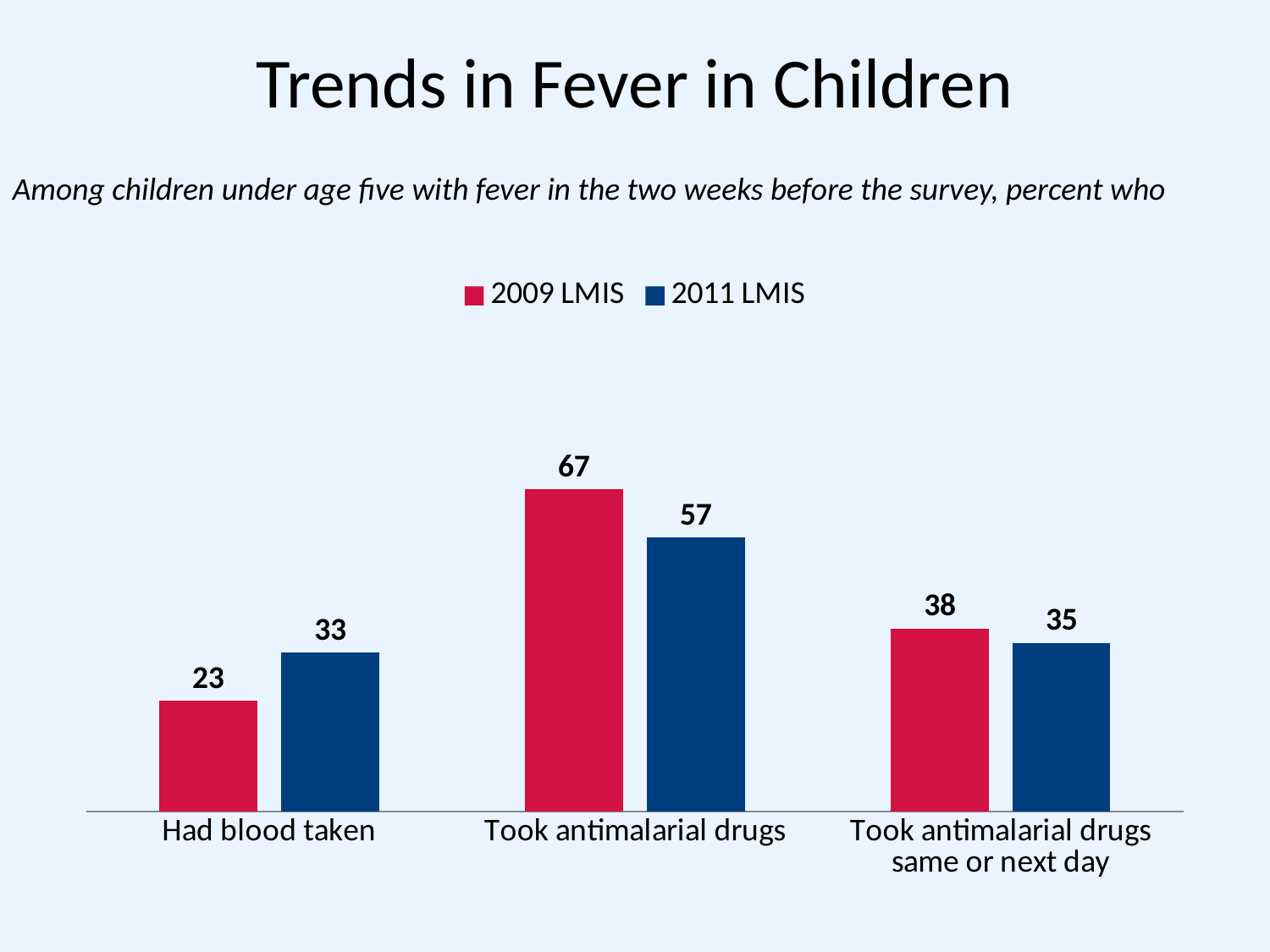

# Trends in Fever in Children
Among children under age five with fever in the two weeks before the survey, percent who

### Chart

| Category | 2009 LMIS | 2011 LMIS |
|---|---|---|
| Had blood taken | 23.0 | 33.0 |
| Took antimalarial drugs | 67.0 | 57.0 |
| Took antimalarial drugs same or next day | 38.0 | 35.0 |